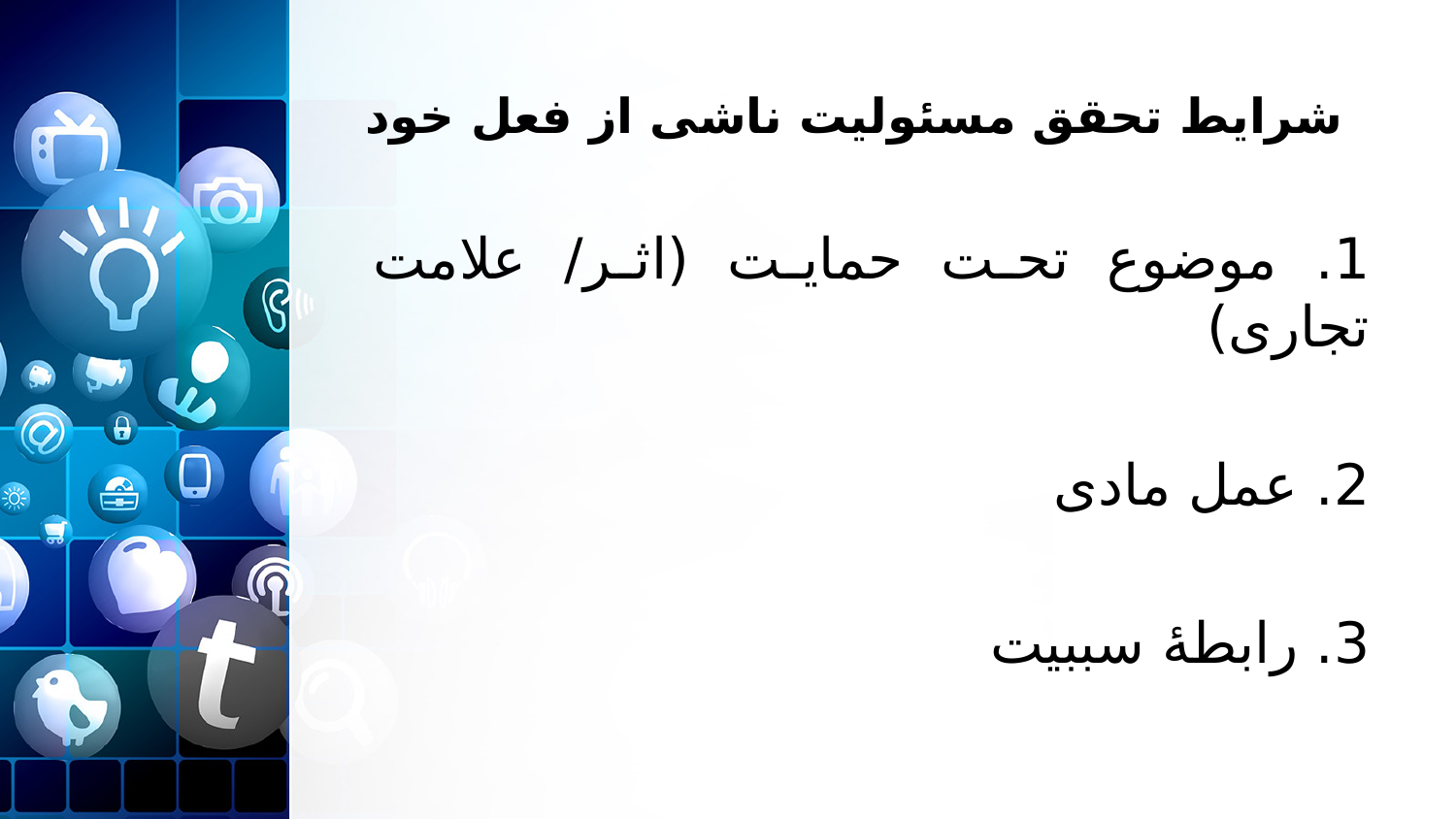

# شرایط تحقق مسئولیت ناشی از فعل خود
1. موضوع تحت حمایت (اثر/ علامت تجاری)

2. عمل مادی

3. رابطۀ سببیت